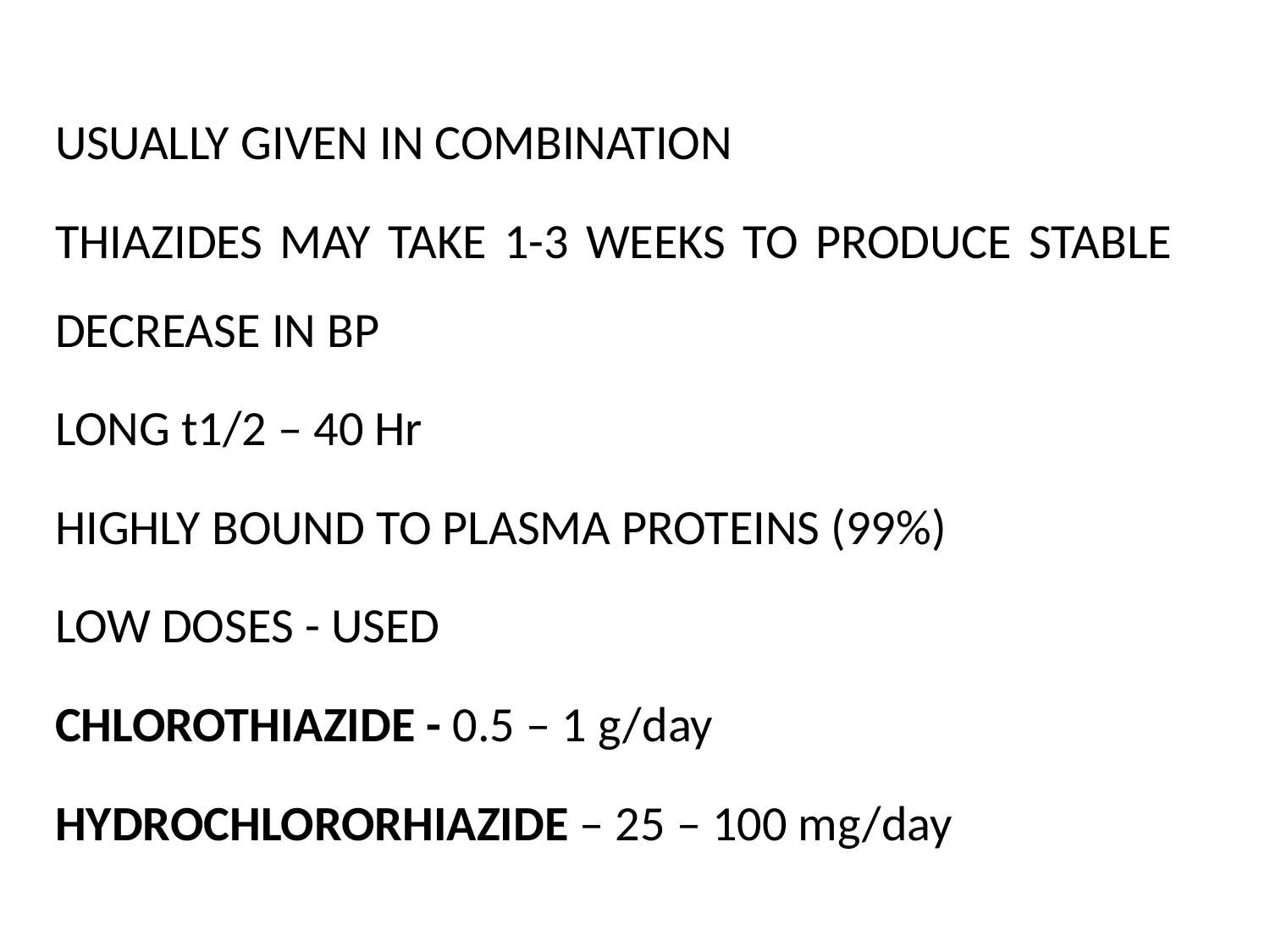

USUALLY GIVEN IN COMBINATION
THIAZIDES MAY TAKE 1-3 WEEKS TO PRODUCE STABLE DECREASE IN BP
LONG t1/2 – 40 Hr
HIGHLY BOUND TO PLASMA PROTEINS (99%)
LOW DOSES - USED
CHLOROTHIAZIDE - 0.5 – 1 g/day
HYDROCHLORORHIAZIDE – 25 – 100 mg/day